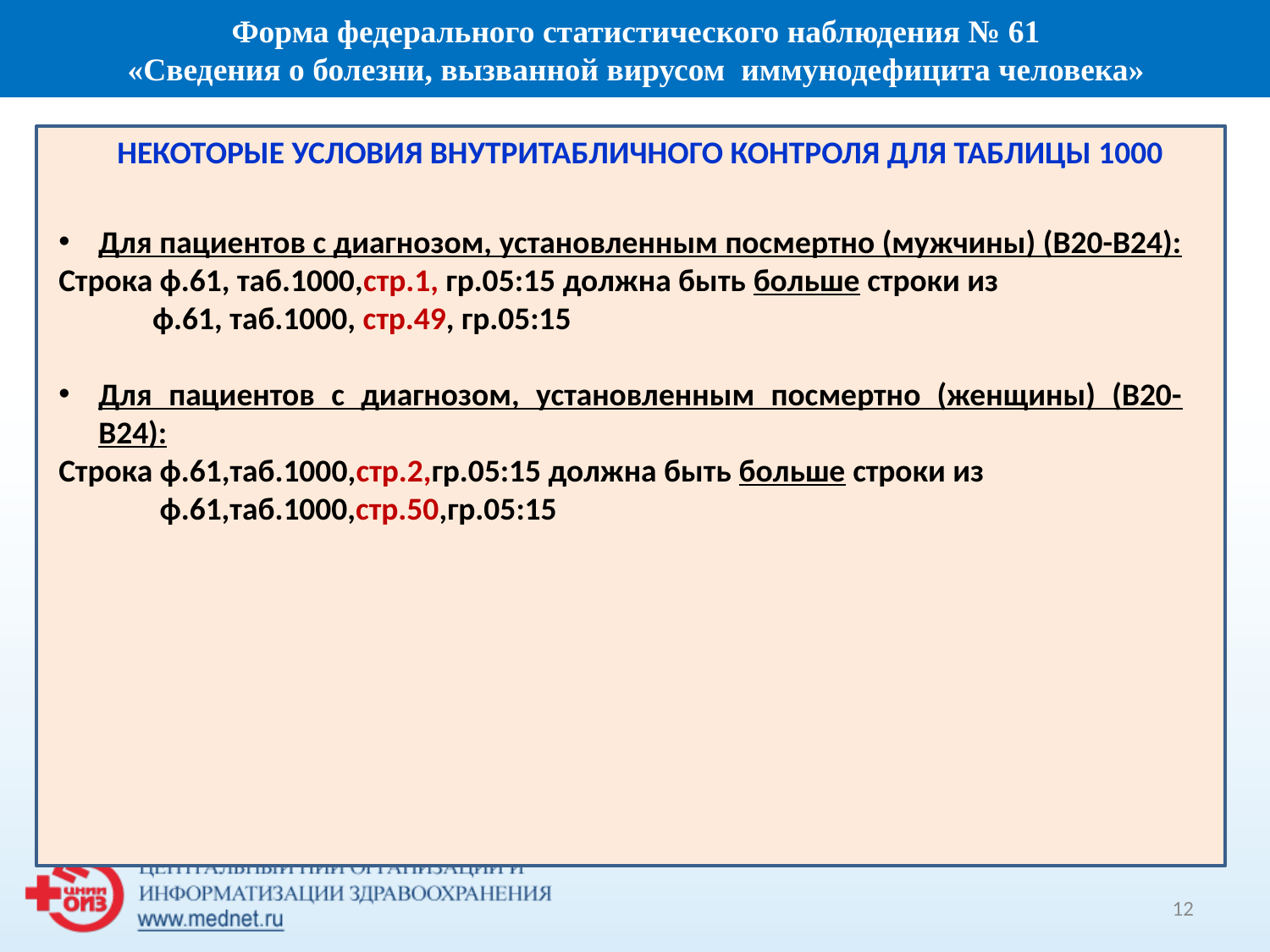

Форма федерального статистического наблюдения № 61
 «Сведения о болезни, вызванной вирусом  иммунодефицита человека»

НЕКОТОРЫЕ УСЛОВИЯ ВНУТРИТАБЛИЧНОГО КОНТРОЛЯ ДЛЯ ТАБЛИЦЫ 1000

Для пациентов с диагнозом, установленным посмертно (мужчины) (В20-В24):
Строка ф.61, таб.1000,стр.1, гр.05:15 должна быть больше строки из
             ф.61, таб.1000, стр.49, гр.05:15

Для пациентов с диагнозом, установленным посмертно (женщины) (В20-В24):
Строка ф.61,таб.1000,стр.2,гр.05:15 должна быть больше строки из
              ф.61,таб.1000,стр.50,гр.05:15

12